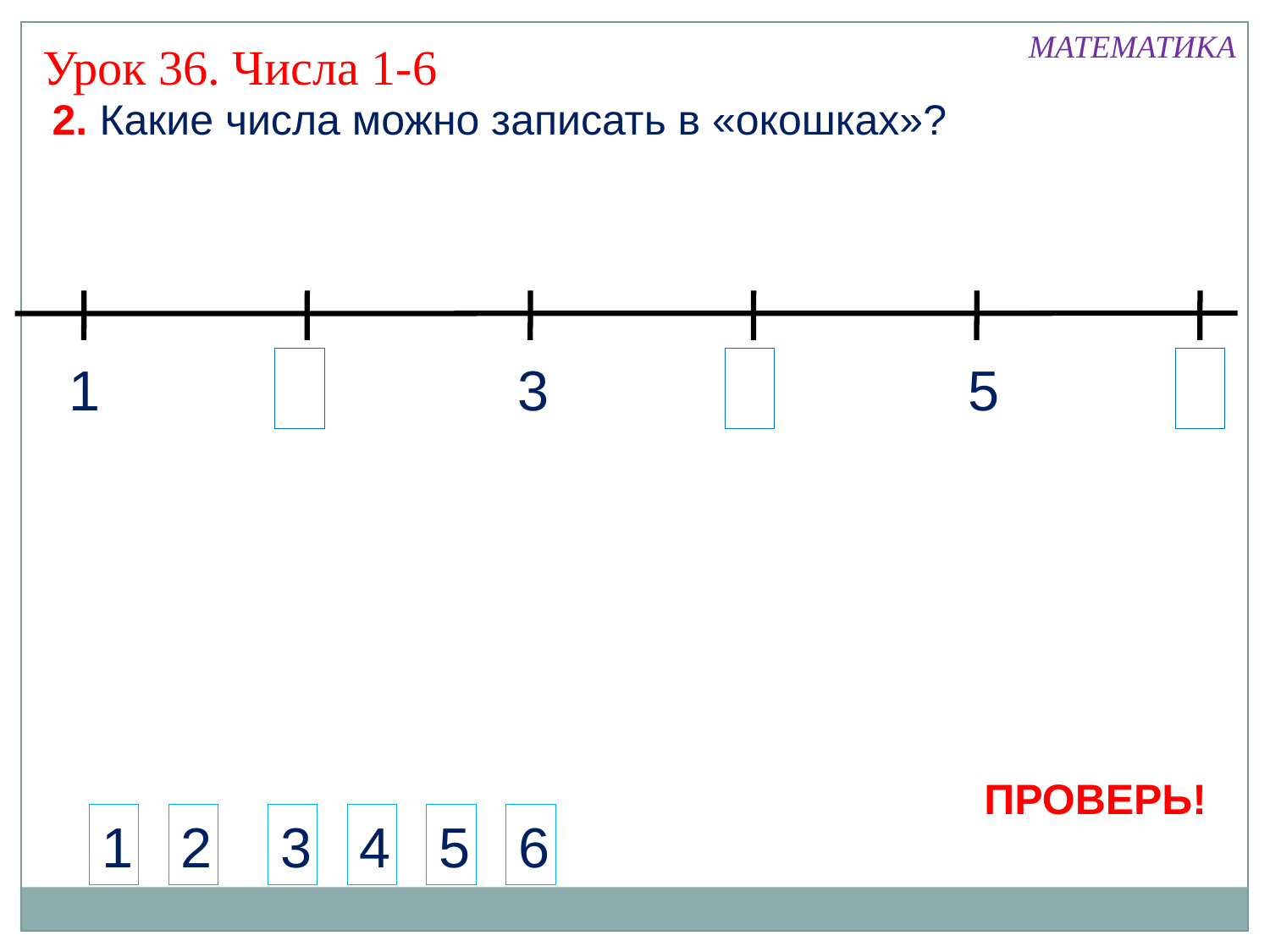

МАТЕМАТИКА
Урок 36. Числа 1-6
2. Какие числа можно записать в «окошках»?
1
2
3
4
5
6
ПРОВЕРЬ!
1
2
3
4
5
6